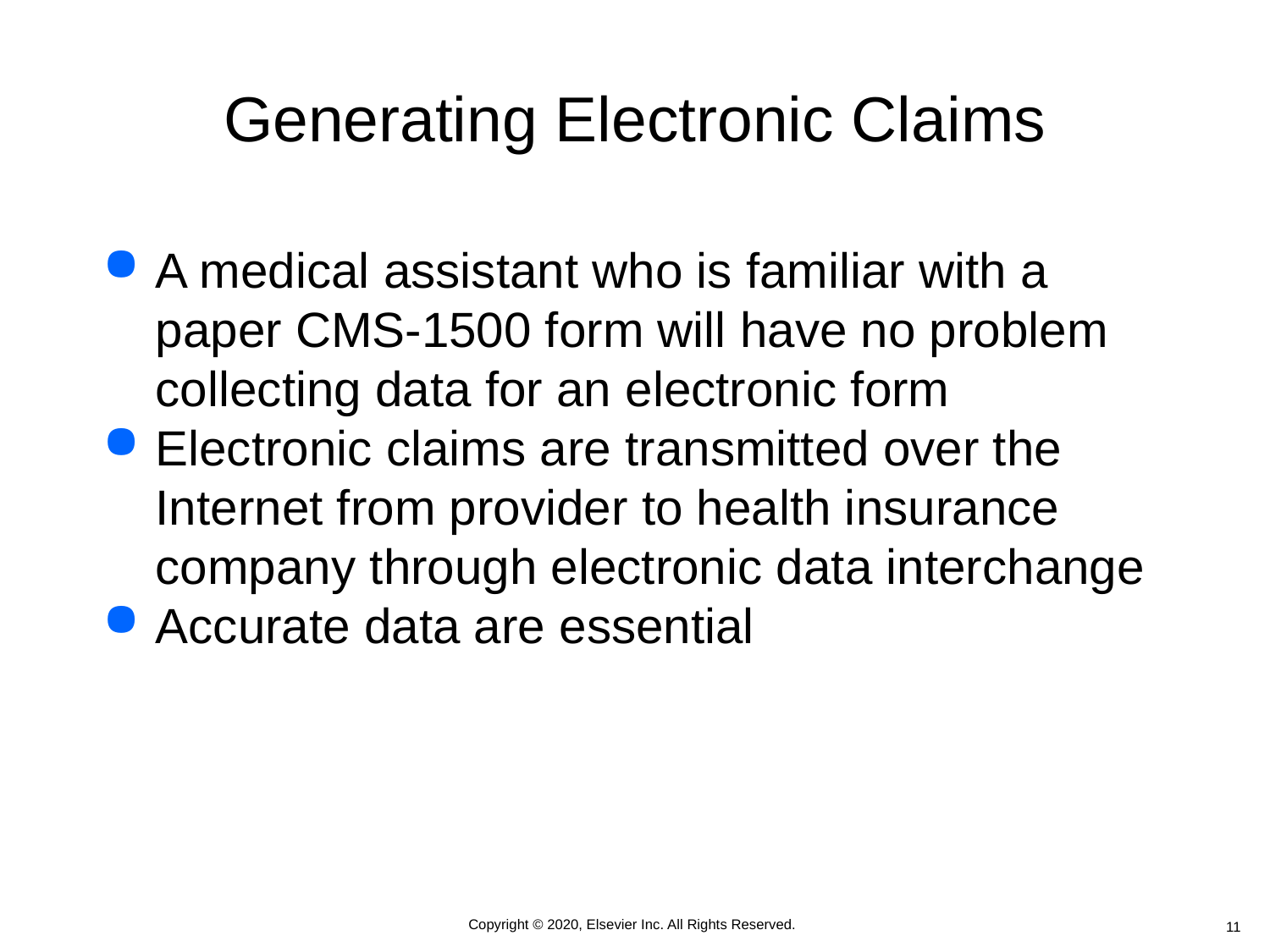

# Generating Electronic Claims
A medical assistant who is familiar with a paper CMS-1500 form will have no problem collecting data for an electronic form
Electronic claims are transmitted over the Internet from provider to health insurance company through electronic data interchange
Accurate data are essential